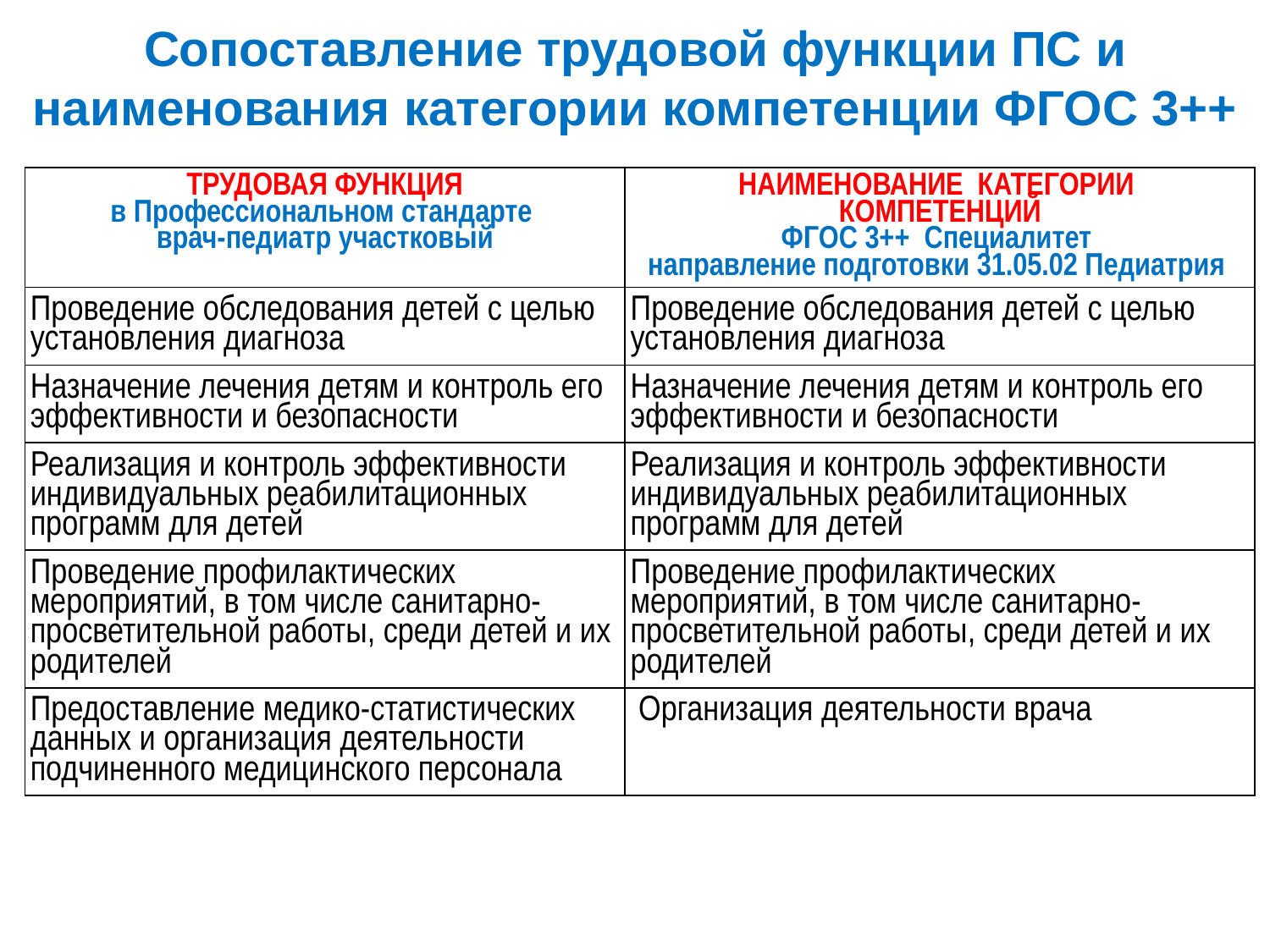

# Сопоставление трудовой функции ПС и наименования категории компетенции ФГОС 3++
| ТРУДОВАЯ ФУНКЦИЯ в Профессиональном стандарте врач-педиатр участковый | НАИМЕНОВАНИЕ КАТЕГОРИИ КОМПЕТЕНЦИЙ ФГОС 3++ Специалитет направление подготовки 31.05.02 Педиатрия |
| --- | --- |
| Проведение обследования детей с целью установления диагноза | Проведение обследования детей с целью установления диагноза |
| Назначение лечения детям и контроль его эффективности и безопасности | Назначение лечения детям и контроль его эффективности и безопасности |
| Реализация и контроль эффективности индивидуальных реабилитационных программ для детей | Реализация и контроль эффективности индивидуальных реабилитационных программ для детей |
| Проведение профилактических мероприятий, в том числе санитарно-просветительной работы, среди детей и их родителей | Проведение профилактических мероприятий, в том числе санитарно-просветительной работы, среди детей и их родителей |
| Предоставление медико-статистических данных и организация деятельности подчиненного медицинского персонала | Организация деятельности врача |